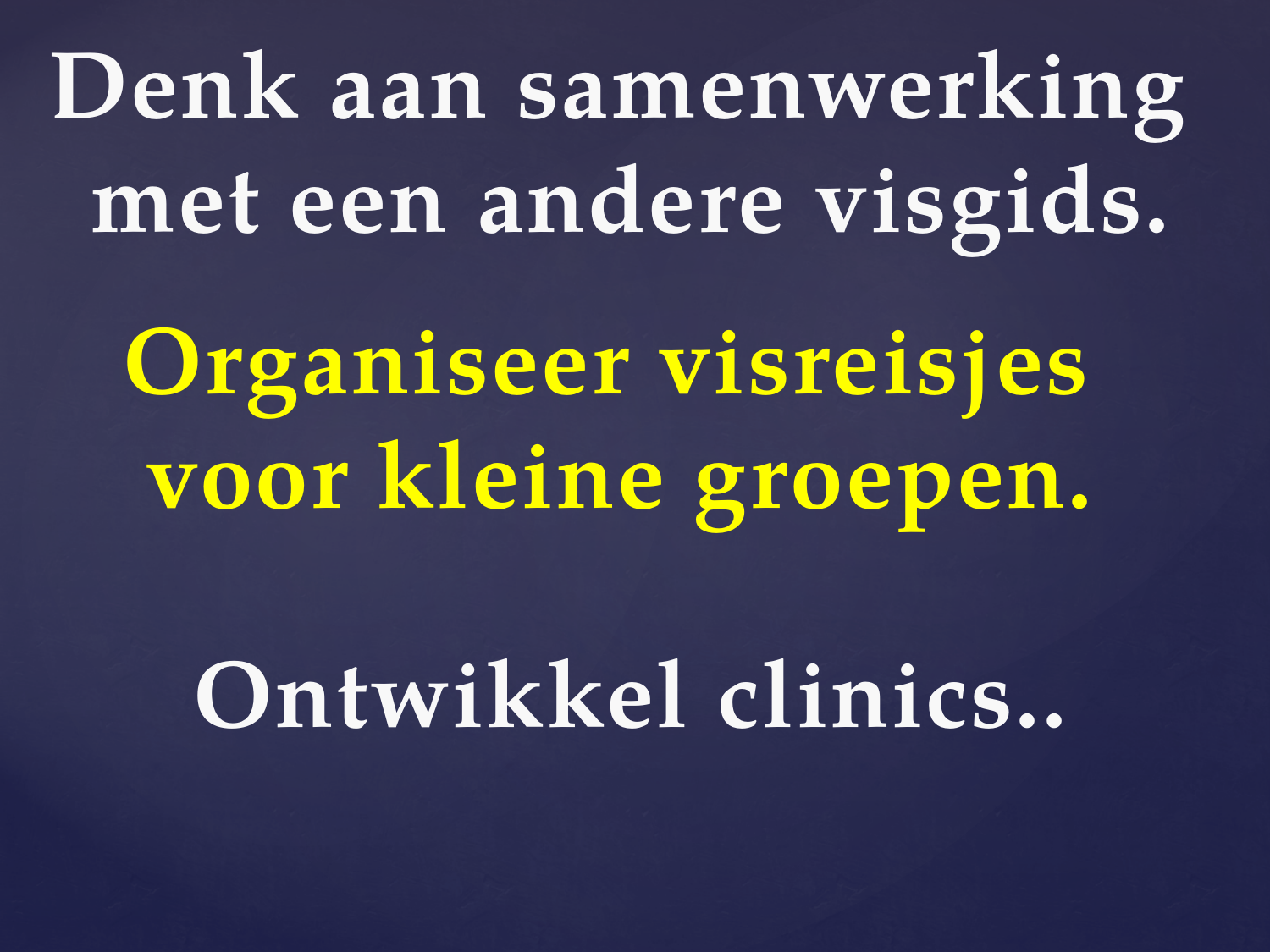

Denk aan samenwerking
met een andere visgids.
Organiseer visreisjes
voor kleine groepen.
Ontwikkel clinics..